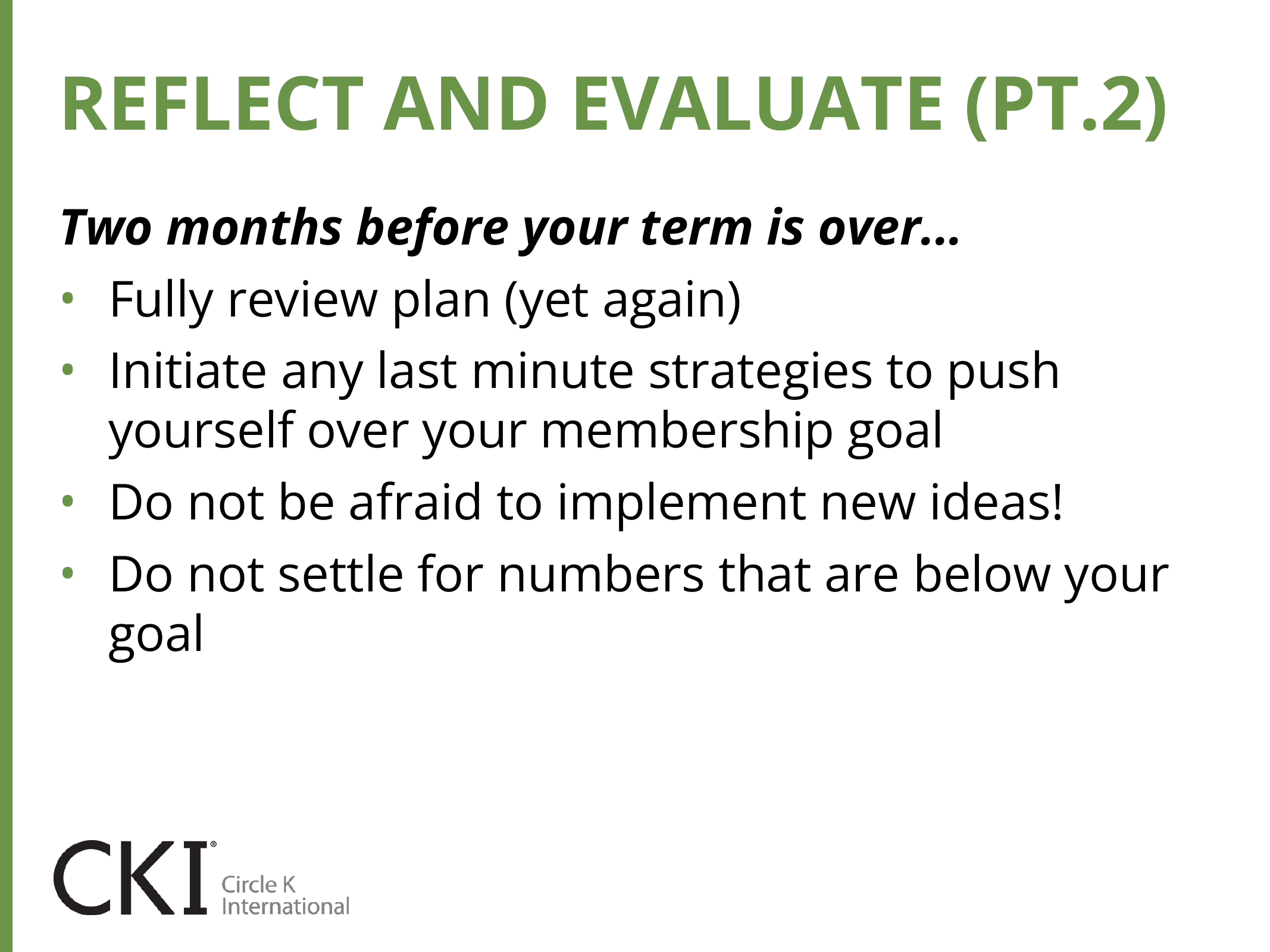

REFLECT AND EVALUATE (PT.2)

Two months before your term is over...
Fully review plan (yet again)
Initiate any last minute strategies to push yourself over your membership goal
Do not be afraid to implement new ideas!
Do not settle for numbers that are below your goal